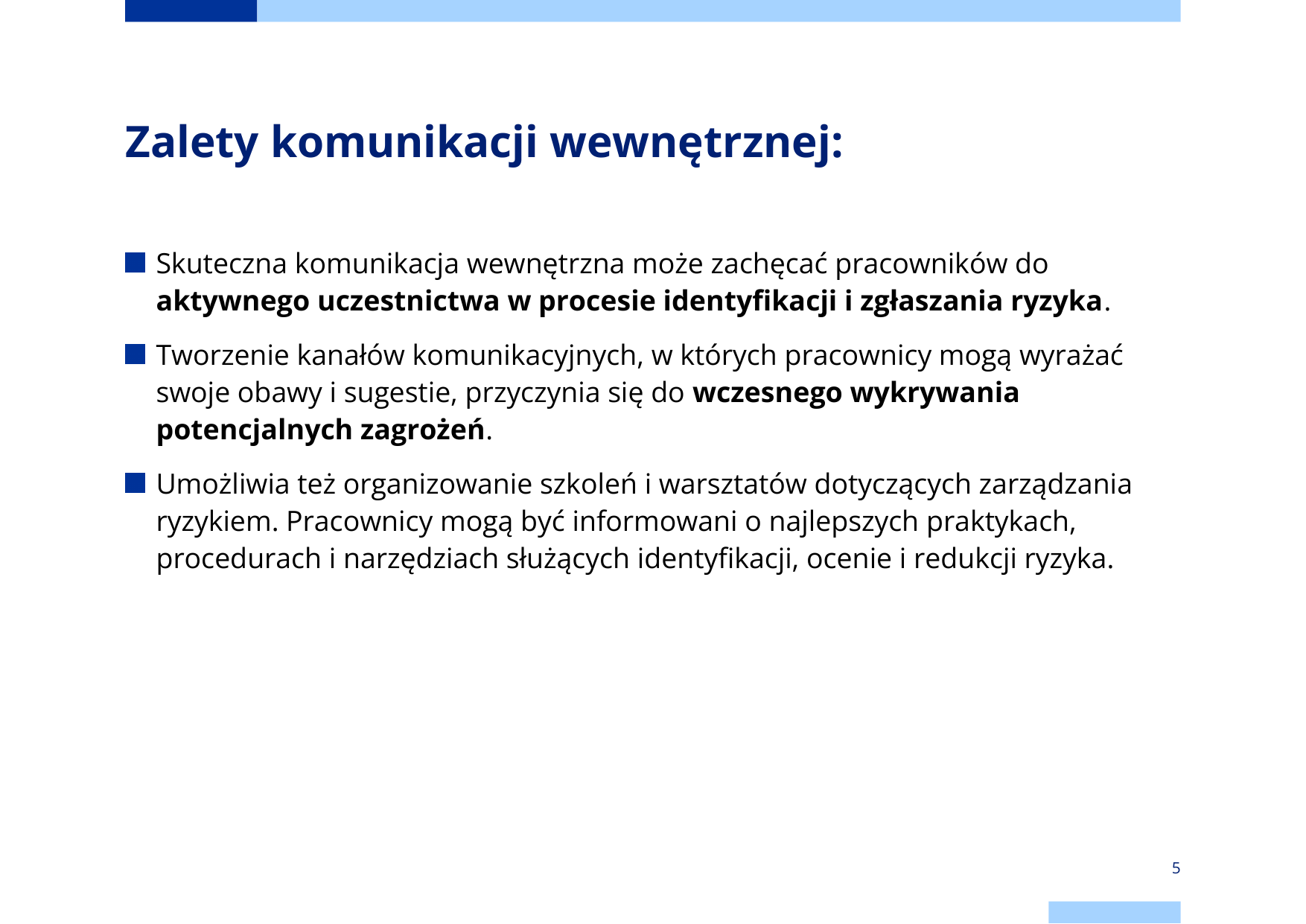

# Zalety komunikacji wewnętrznej:
Skuteczna komunikacja wewnętrzna może zachęcać pracowników do aktywnego uczestnictwa w procesie identyfikacji i zgłaszania ryzyka.
Tworzenie kanałów komunikacyjnych, w których pracownicy mogą wyrażać swoje obawy i sugestie, przyczynia się do wczesnego wykrywania potencjalnych zagrożeń.
Umożliwia też organizowanie szkoleń i warsztatów dotyczących zarządzania ryzykiem. Pracownicy mogą być informowani o najlepszych praktykach, procedurach i narzędziach służących identyfikacji, ocenie i redukcji ryzyka.

5